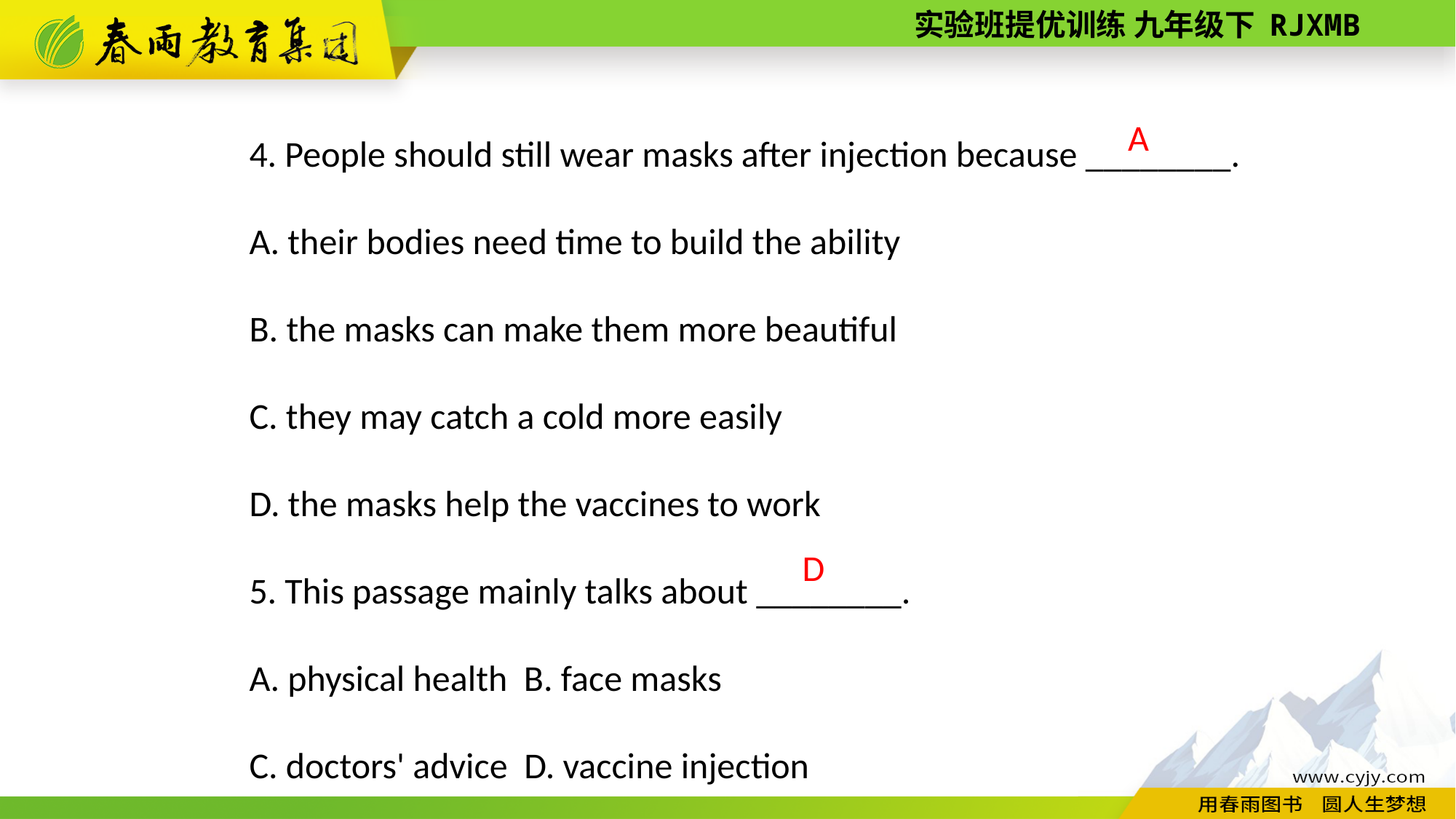

4. People should still wear masks after injection because ________.
A. their bodies need time to build the ability
B. the masks can make them more beautiful
C. they may catch a cold more easily
D. the masks help the vaccines to work
5. This passage mainly talks about ________.
A. physical health  B. face masks
C. doctors' advice  D. vaccine injection
A
D